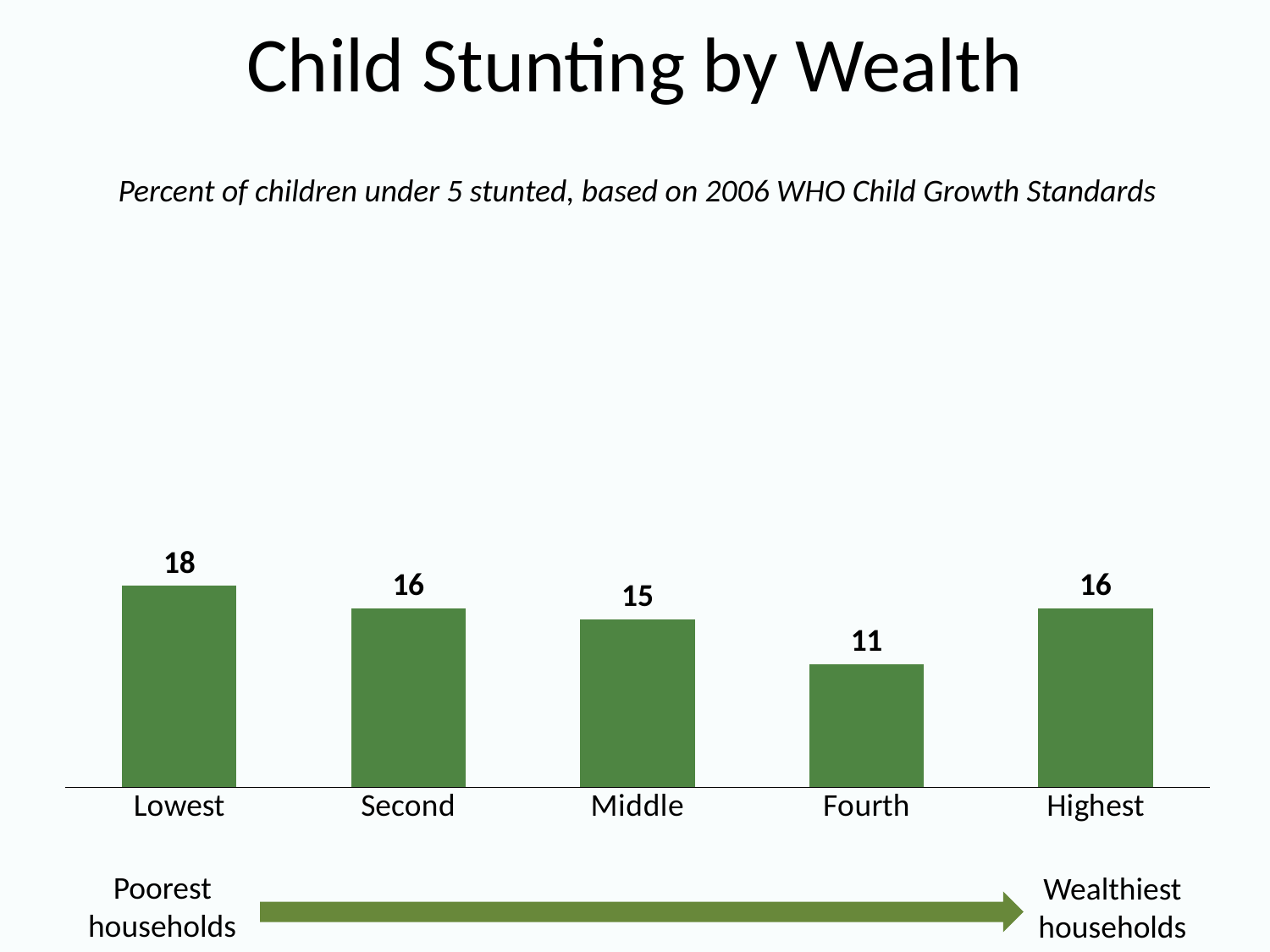

# Child Stunting by Wealth
Percent of children under 5 stunted, based on 2006 WHO Child Growth Standards

### Chart

| Category | Series 1 |
|---|---|
| Lowest | 18.0 |
| Second | 16.0 |
| Middle | 15.0 |
| Fourth | 11.0 |
| Highest | 16.0 |
Poorest
households
Wealthiest
households